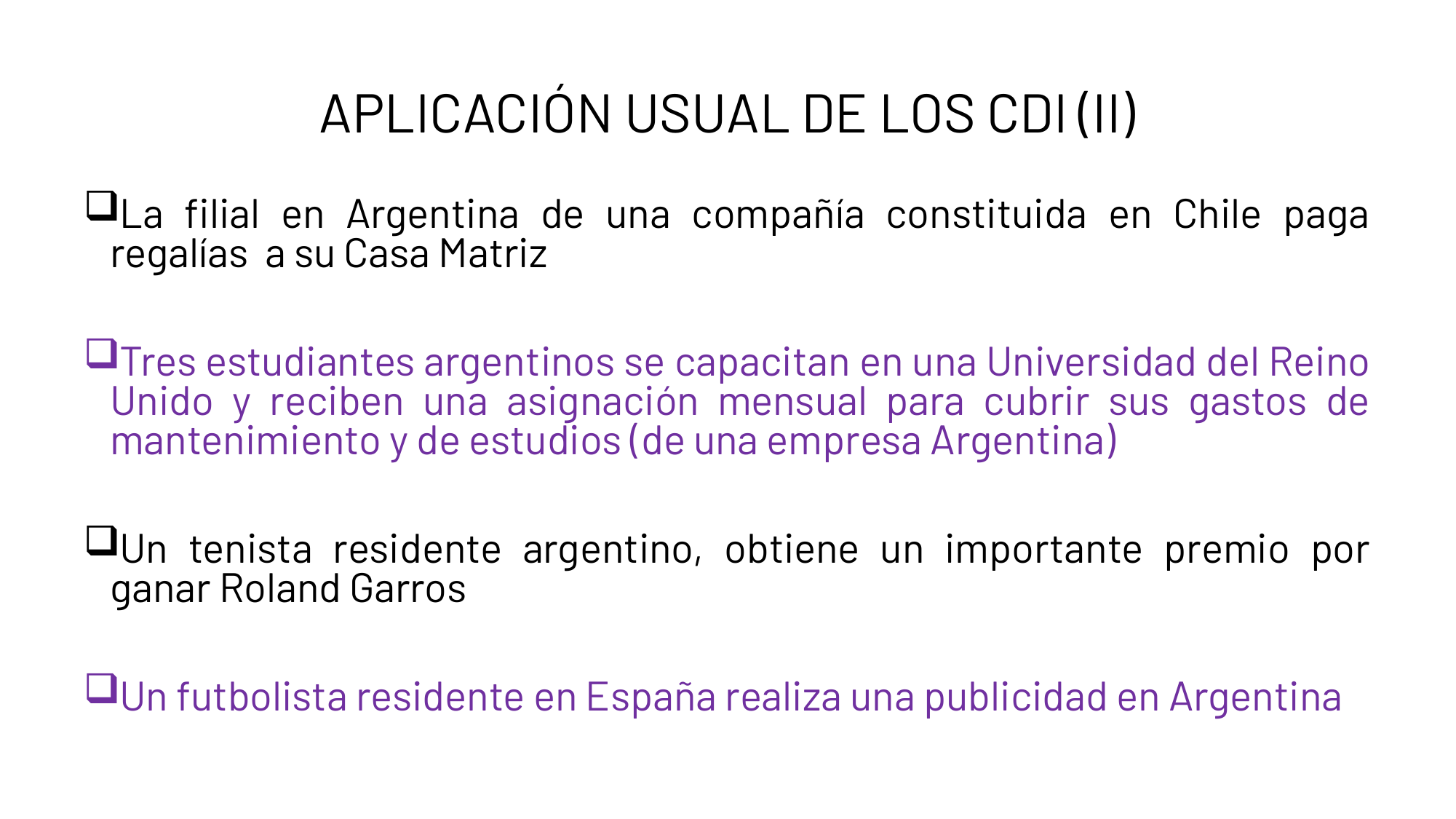

# APLICACIÓN USUAL DE LOS CDI (II)
La filial en Argentina de una compañía constituida en Chile paga regalías  a su Casa Matriz

Tres estudiantes argentinos se capacitan en una Universidad del Reino Unido y reciben una asignación mensual para cubrir sus gastos de mantenimiento y de estudios (de una empresa Argentina)

Un tenista residente argentino, obtiene un importante premio por ganar Roland Garros

Un futbolista residente en España realiza una publicidad en Argentina